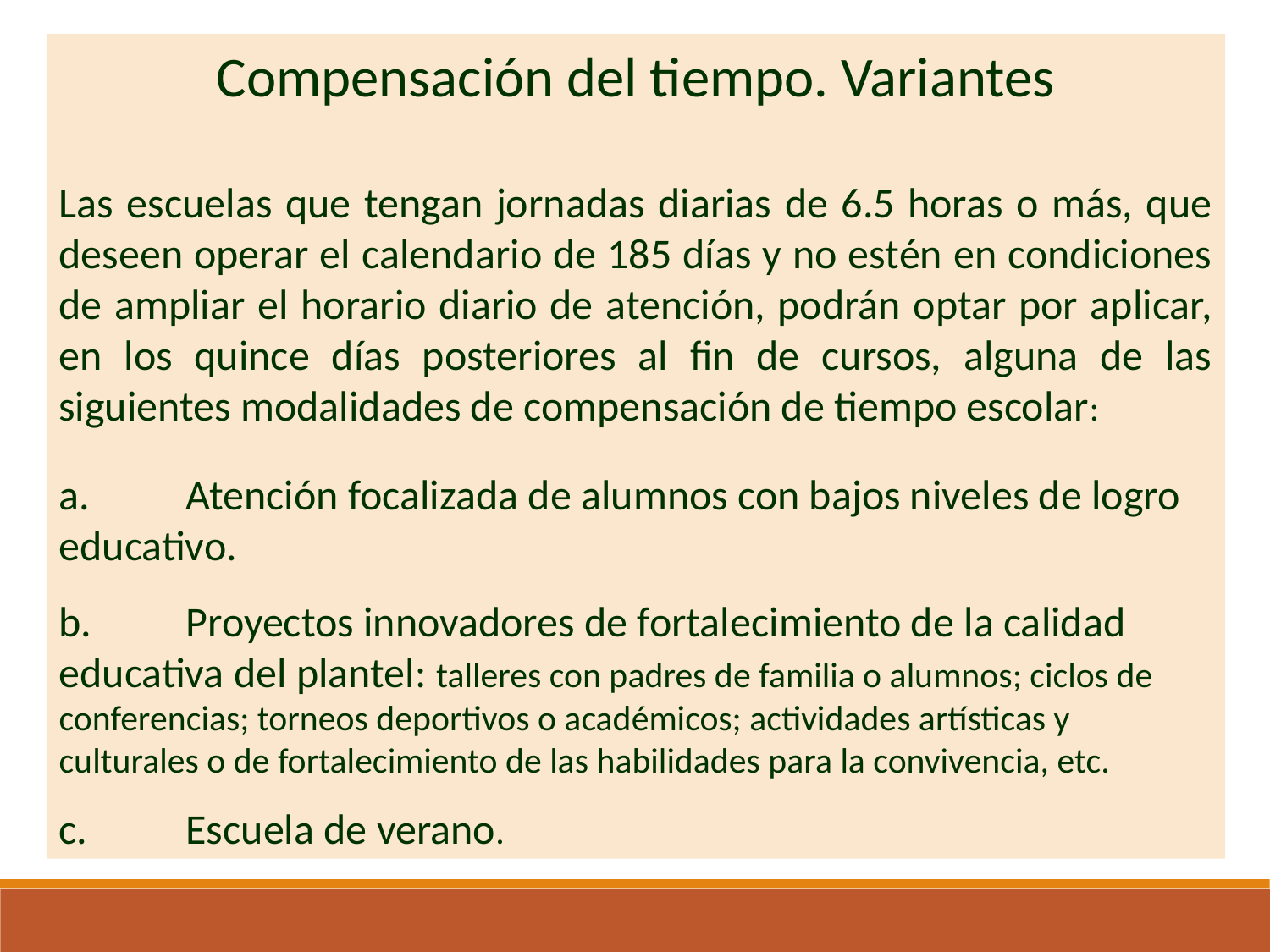

Compensación del tiempo. Variantes

Las escuelas que tengan jornadas diarias de 6.5 horas o más, que deseen operar el calendario de 185 días y no estén en condiciones de ampliar el horario diario de atención, podrán optar por aplicar, en los quince días posteriores al fin de cursos, alguna de las siguientes modalidades de compensación de tiempo escolar:

a.	Atención focalizada de alumnos con bajos niveles de logro educativo.

b.	Proyectos innovadores de fortalecimiento de la calidad educativa del plantel: talleres con padres de familia o alumnos; ciclos de conferencias; torneos deportivos o académicos; actividades artísticas y culturales o de fortalecimiento de las habilidades para la convivencia, etc.

c.	Escuela de verano.